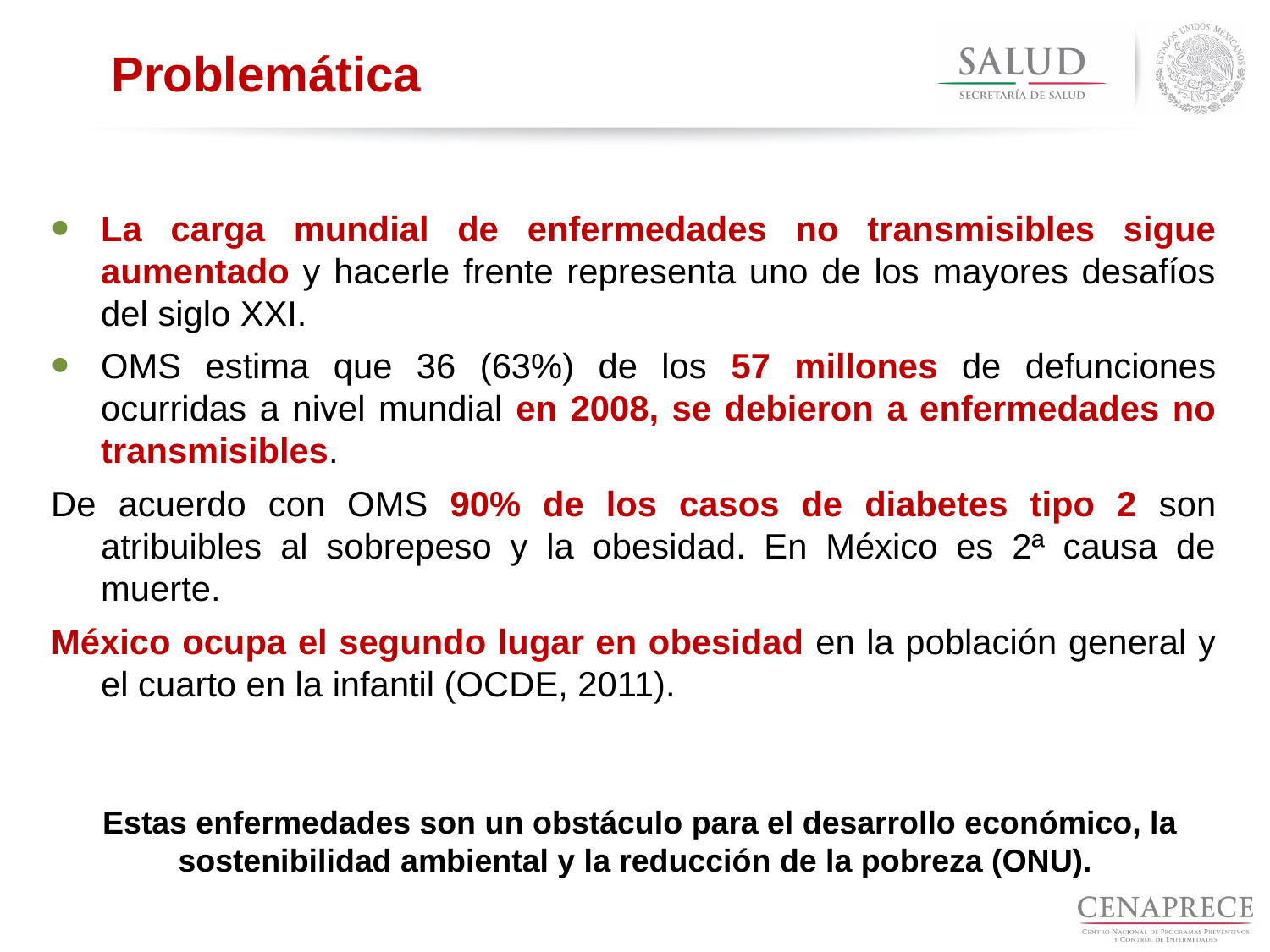

Problemática
La carga mundial de enfermedades no transmisibles sigue aumentado y hacerle frente representa uno de los mayores desafíos del siglo XXI.
OMS estima que 36 (63%) de los 57 millones de defunciones ocurridas a nivel mundial en 2008, se debieron a enfermedades no transmisibles.
De acuerdo con OMS 90% de los casos de diabetes tipo 2 son atribuibles al sobrepeso y la obesidad. En México es 2ª causa de muerte.
México ocupa el segundo lugar en obesidad en la población general y el cuarto en la infantil (OCDE, 2011).
Estas enfermedades son un obstáculo para el desarrollo económico, la sostenibilidad ambiental y la reducción de la pobreza (ONU).